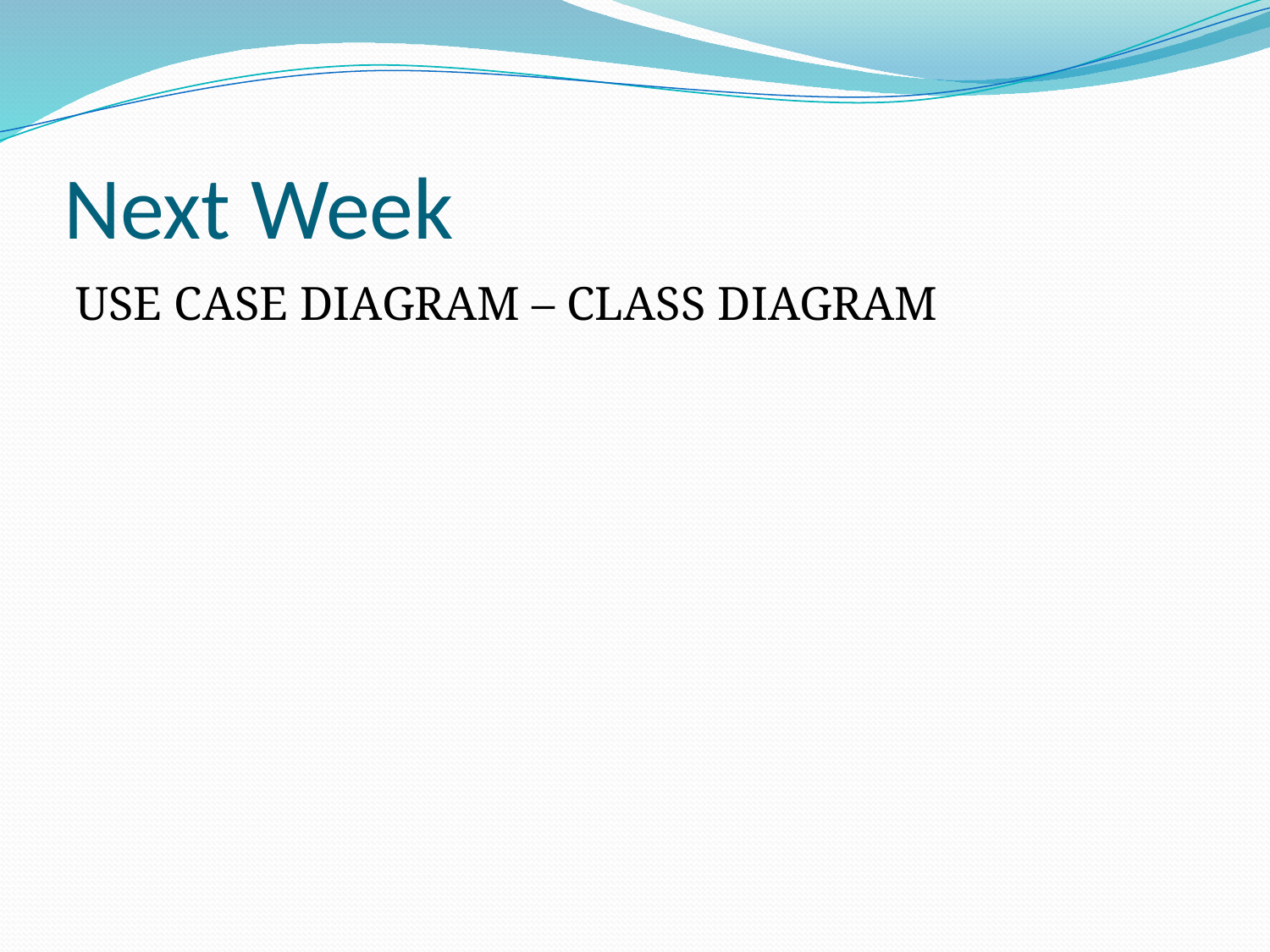

# Next Week
USE CASE DIAGRAM – CLASS DIAGRAM